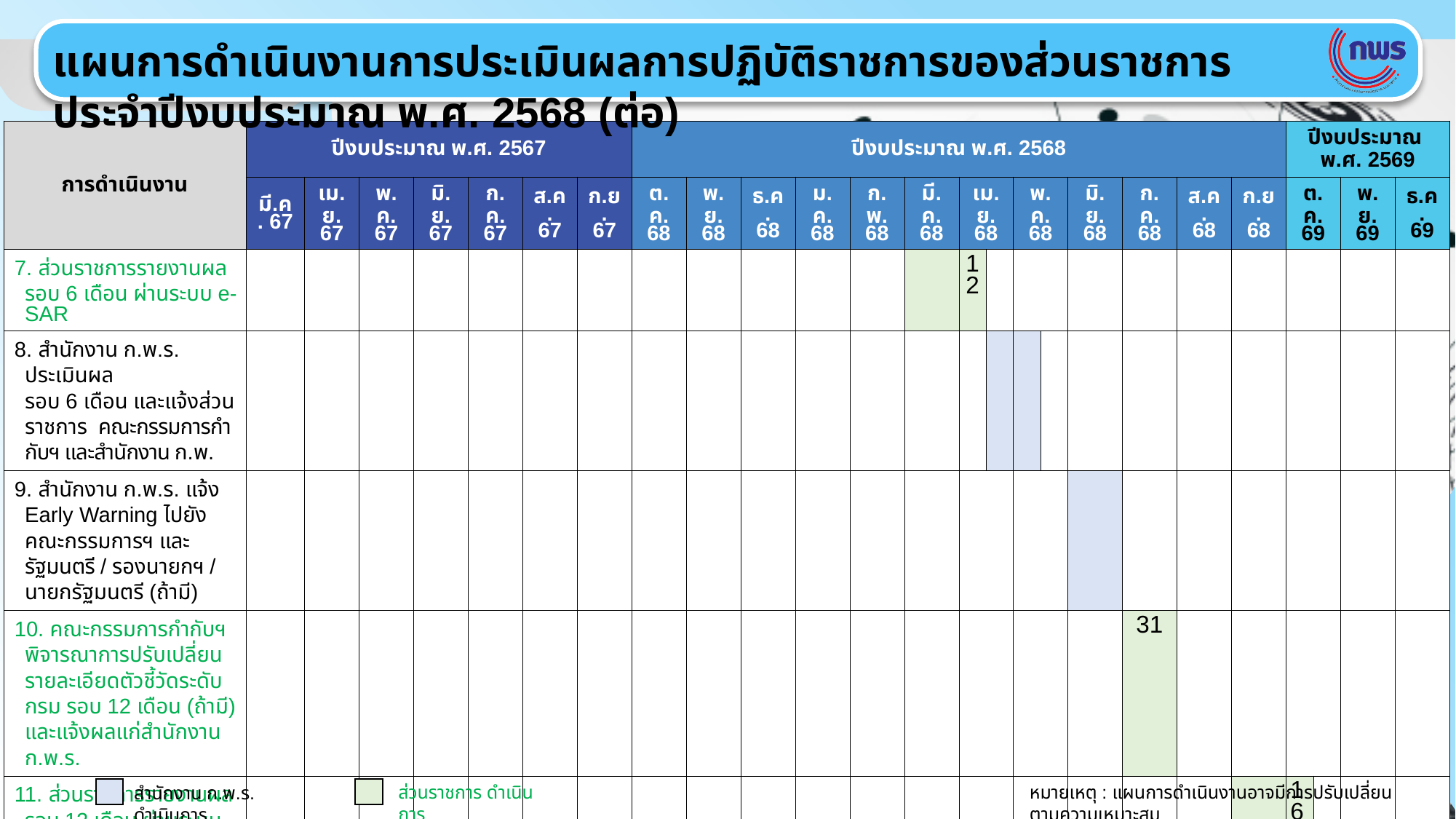

แผนการดำเนินงานการประเมินผลการปฏิบัติราชการของส่วนราชการ ประจำปีงบประมาณ พ.ศ. 2568 (ต่อ)
| การดำเนินงาน | ปีงบประมาณ พ.ศ. 2567 |  |  |  |  |  |  | ปีงบประมาณ พ.ศ. 2568 |  |  |  |  |  |  |  |  |  |  |  |  |  | ปีงบประมาณ พ.ศ. 2569 |  |  |  |  |
| --- | --- | --- | --- | --- | --- | --- | --- | --- | --- | --- | --- | --- | --- | --- | --- | --- | --- | --- | --- | --- | --- | --- | --- | --- | --- | --- |
| การดำเนินงาน | มี.ค. 67 | เม.ย. 67 | พ.ค. 67 | มิ.ย. 67 | ก.ค. 67 | ส.ค. 67 | ก.ย. 67 | ต.ค. 68 | พ.ย. 68 | ธ.ค. 68 | ม.ค. 68 | ก.พ. 68 | มี.ค. 68 | เม.ย. 68 |  | พ.ค. 68 |  | มิ.ย. 68 | ก.ค. 68 | ส.ค. 68 | ก.ย. 68 | ต.ค. 69 |  | พ.ย. 69 |  | ธ.ค. 69 |
| 7. ส่วนราชการรายงานผลรอบ 6 เดือน ผ่านระบบ e-SAR |  |  |  |  |  |  |  |  |  |  |  |  |  | 12 |  |  |  |  |  |  |  |  |  |  |  |  |
| 8. สำนักงาน ก.พ.ร. ประเมินผล รอบ 6 เดือน และแจ้งส่วนราชการ คณะกรรมการกำกับฯ และสำนักงาน ก.พ. |  |  |  |  |  |  |  |  |  |  |  |  |  |  |  |  |  |  |  |  |  |  |  |  |  |  |
| 9. สำนักงาน ก.พ.ร. แจ้ง Early Warning ไปยังคณะกรรมการฯ และรัฐมนตรี / รองนายกฯ / นายกรัฐมนตรี (ถ้ามี) |  |  |  |  |  |  |  |  |  |  |  |  |  |  |  |  |  |  |  |  |  |  |  |  |  |  |
| 10. คณะกรรมการกำกับฯ พิจารณาการปรับเปลี่ยนรายละเอียดตัวชี้วัดระดับกรม รอบ 12 เดือน (ถ้ามี) และแจ้งผลแก่สำนักงาน ก.พ.ร. |  |  |  |  |  |  |  |  |  |  |  |  |  |  |  |  |  |  | 31 |  |  |  |  |  |  |  |
| 11. ส่วนราชการรายงานผลรอบ 12 เดือน ผ่านระบบ e-SAR |  |  |  |  |  |  |  |  |  |  |  |  |  |  |  |  |  |  |  |  |  | 16 |  |  |  |  |
| 12. สำนักงาน ก.พ.ร. ประเมินผล รอบ 12 เดือน และแจ้งส่วนราชการ คณะกรรมการกำกับฯ และสำนักงาน ก.พ. |  |  |  |  |  |  |  |  |  |  |  |  |  |  |  |  |  |  |  |  |  |  |  |  |  |  |
| 13. สำนักงาน ก.พ.ร. สรุปผลการประเมิน ปี 2568 เสนอคณะกรรมการกำกับฯ และรัฐมนตรี / รองนายกฯ / นายกรัฐมนตรี |  |  |  |  |  |  |  |  |  |  |  |  |  |  |  |  |  |  |  |  |  |  |  |  |  |  |
ส่วนราชการ ดำเนินการ
สำนักงาน ก.พ.ร. ดำเนินการ

หมายเหตุ : แผนการดำเนินงานอาจมีการปรับเปลี่ยนตามความเหมาะสม
72